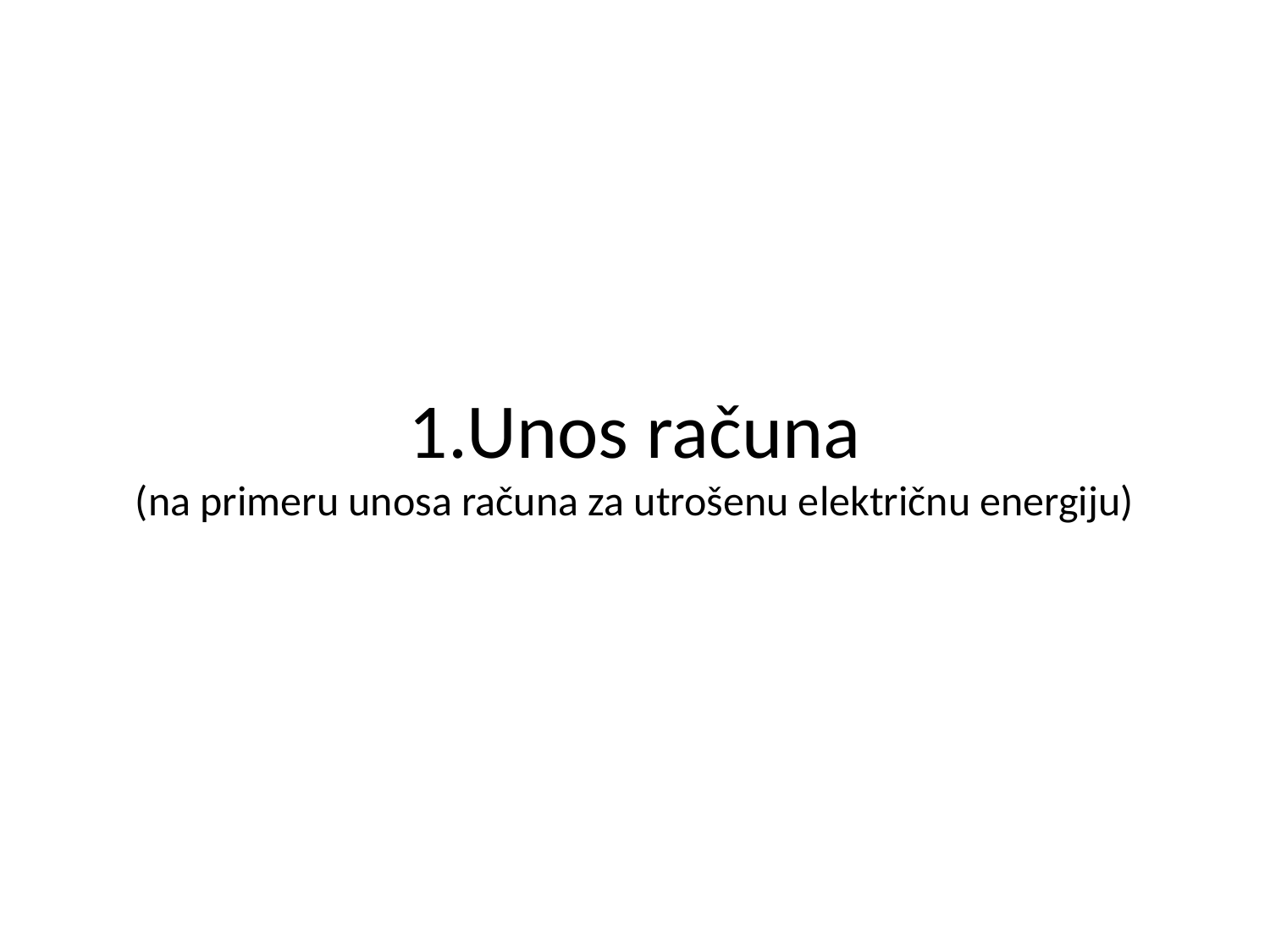

# 1.Unos računa (na primeru unosa računa za utrošenu električnu energiju)